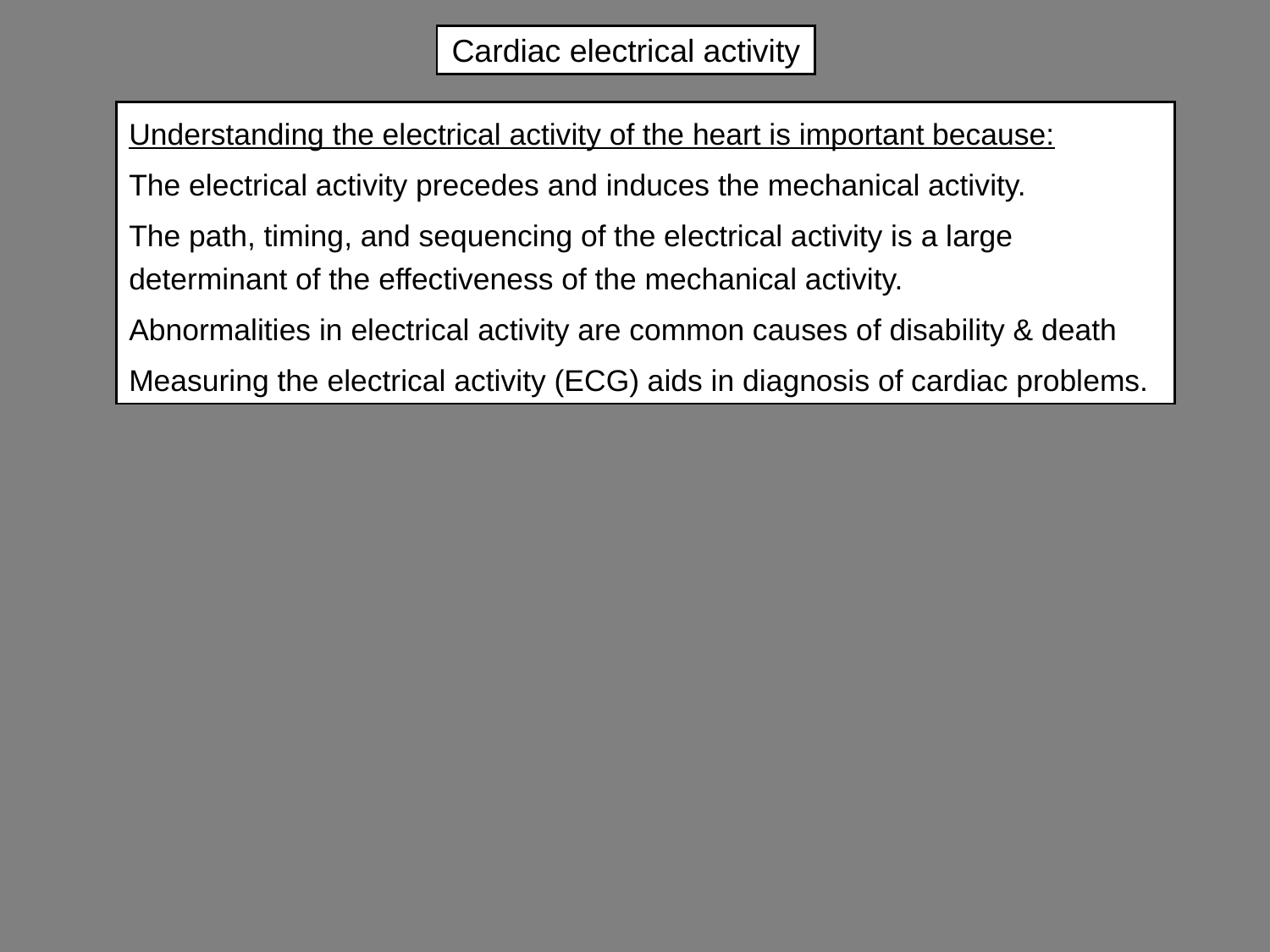

# Cardiac electrical activity
Understanding the electrical activity of the heart is important because:
The electrical activity precedes and induces the mechanical activity.
The path, timing, and sequencing of the electrical activity is a large determinant of the effectiveness of the mechanical activity.
Abnormalities in electrical activity are common causes of disability & death
Measuring the electrical activity (ECG) aids in diagnosis of cardiac problems.